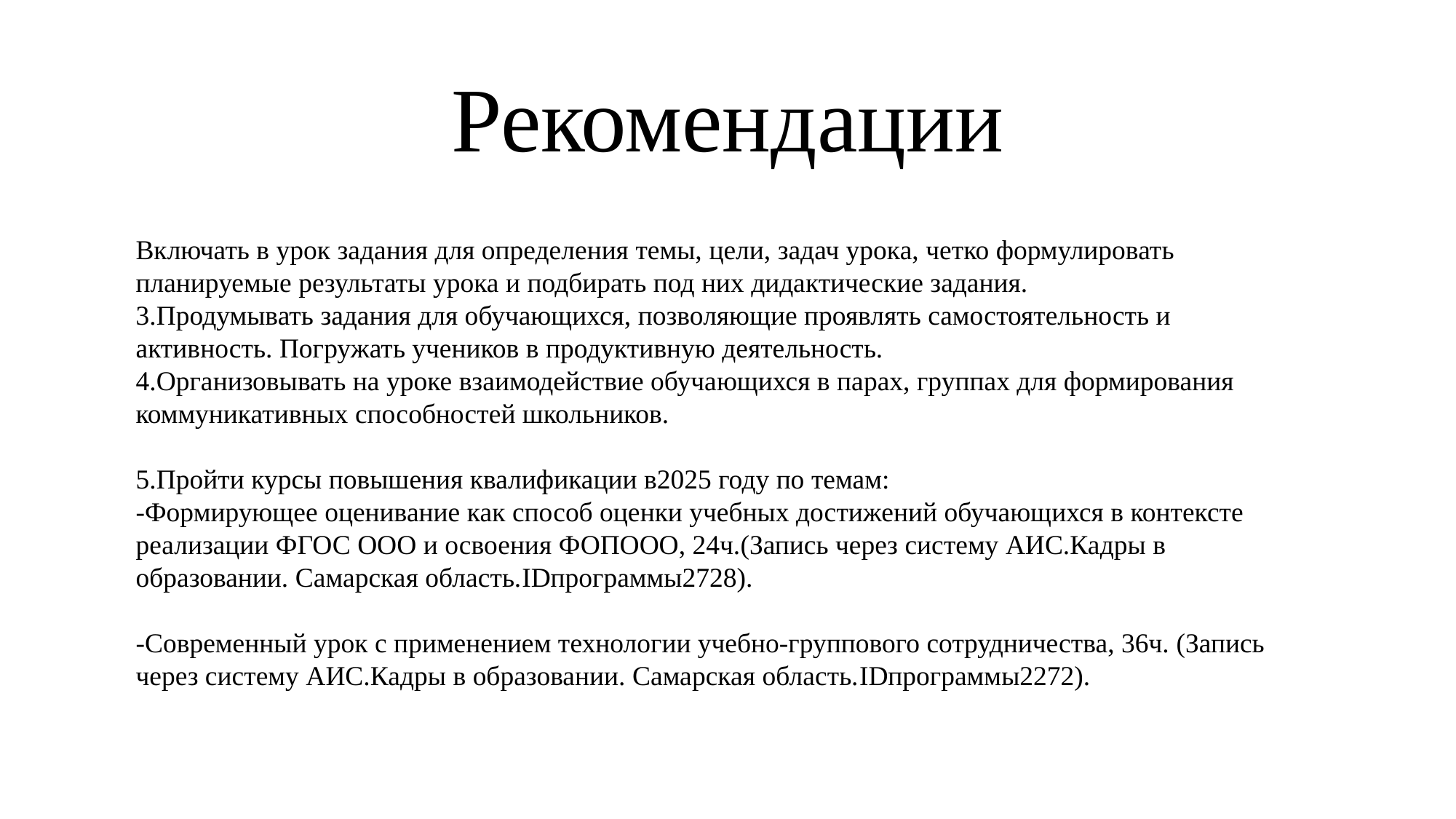

# Рекомендации
Включать в урок задания для определения темы, цели, задач урока, четко формулировать планируемые результаты урока и подбирать под них дидактические задания.
3.Продумывать задания для обучающихся, позволяющие проявлять самостоятельность и активность. Погружать учеников в продуктивную деятельность.
4.Организовывать на уроке взаимодействие обучающихся в парах, группах для формирования коммуникативных способностей школьников.

5.Пройти курсы повышения квалификации в2025 году по темам:
-Формирующее оценивание как способ оценки учебных достижений обучающихся в контексте реализации ФГОС ООО и освоения ФОПООО, 24ч.(Запись через систему АИС.Кадры в образовании. Самарская область.IDпрограммы2728).

-Современный урок с применением технологии учебно-группового сотрудничества, 36ч. (Запись через систему АИС.Кадры в образовании. Самарская область.IDпрограммы2272).